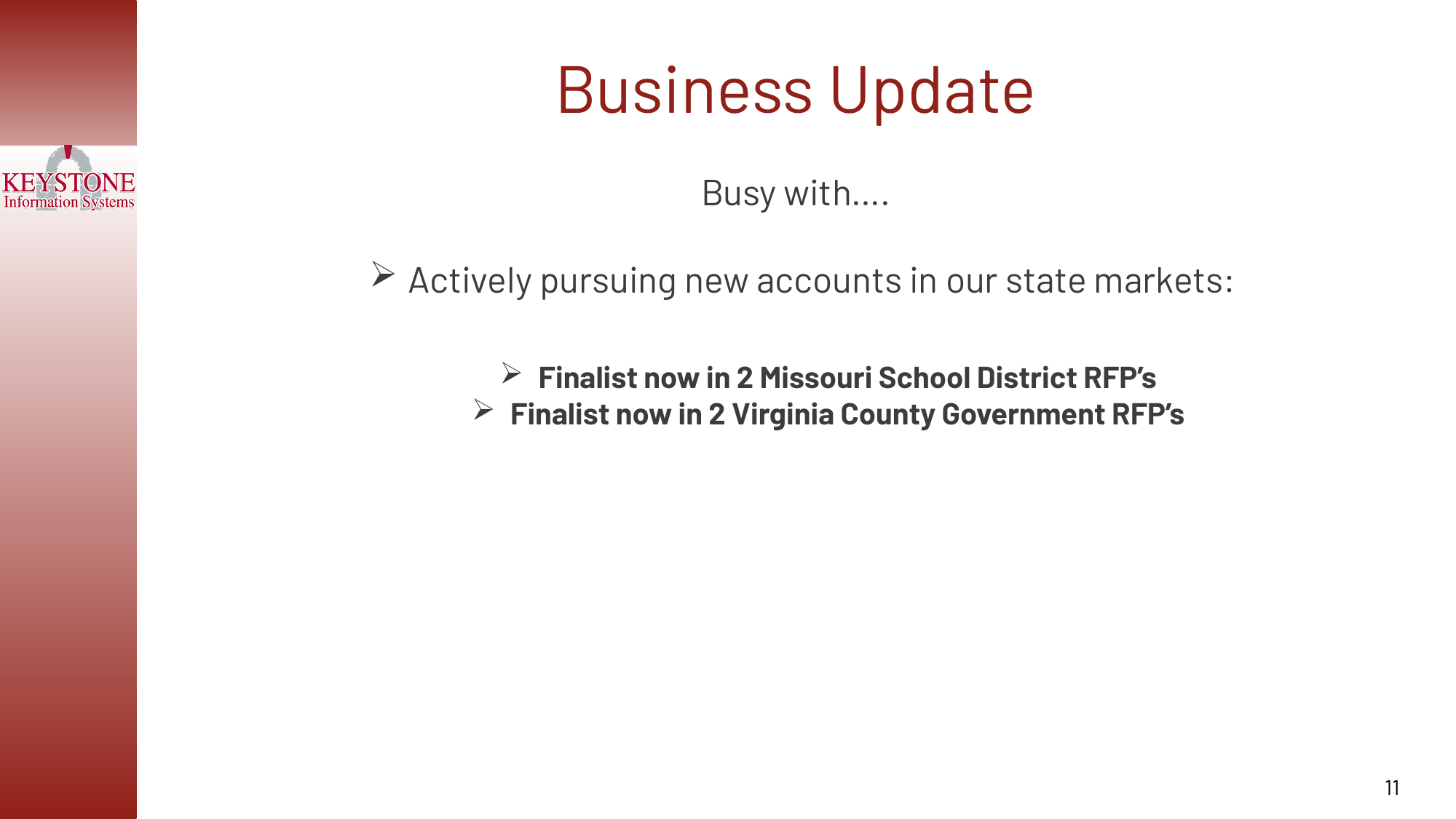

Business Update
Busy with….

Actively pursuing new accounts in our state markets:

Finalist now in 2 Missouri School District RFP’s
Finalist now in 2 Virginia County Government RFP’s
11